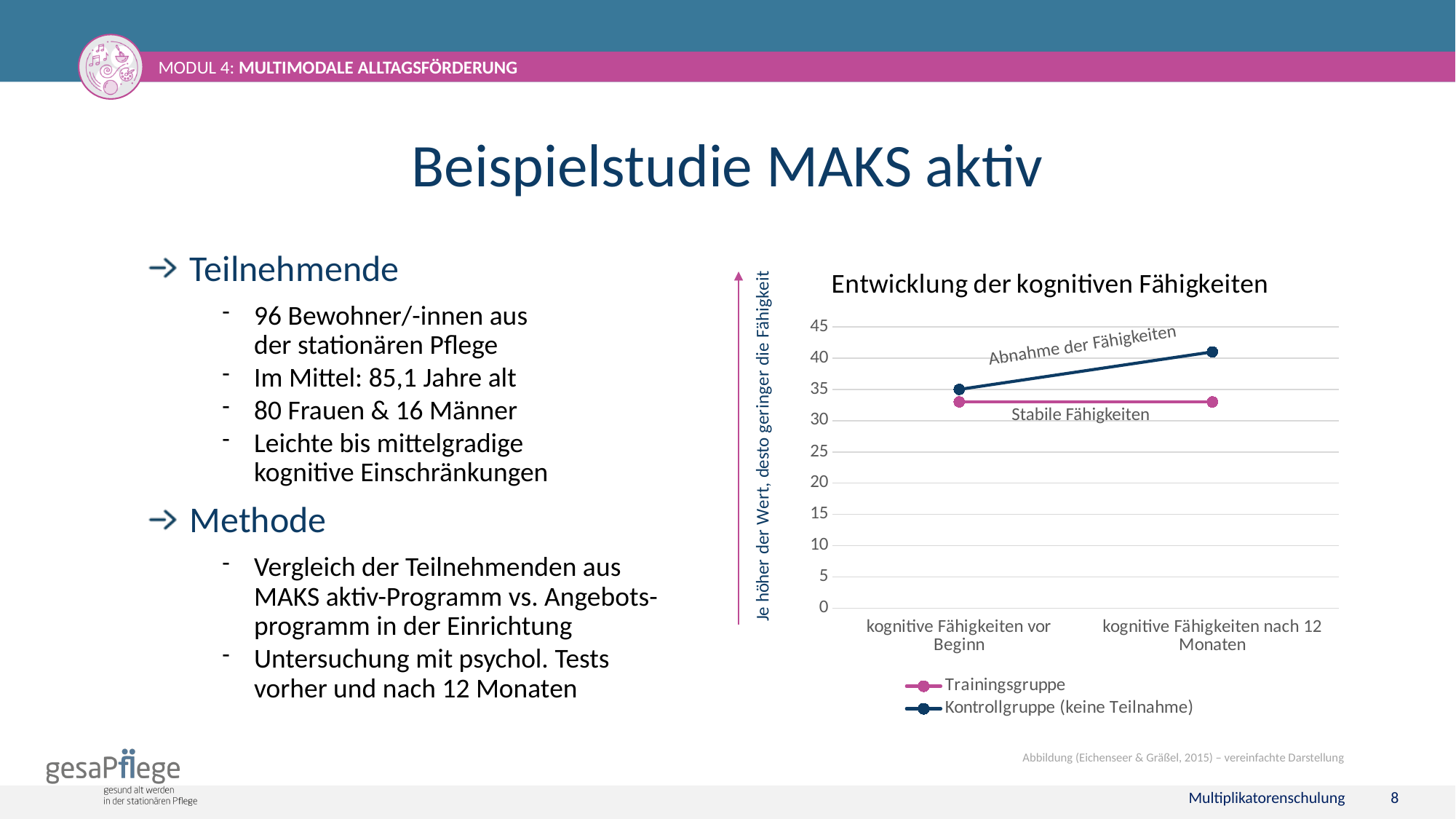

# Beispielstudie MAKS aktiv

### Chart: Entwicklung der kognitiven Fähigkeiten

| Category | Trainingsgruppe | Kontrollgruppe (keine Teilnahme) |
|---|---|---|
| kognitive Fähigkeiten vor Beginn | 33.0 | 35.0 |
| kognitive Fähigkeiten nach 12 Monaten | 33.0 | 41.0 |
Teilnehmende
96 Bewohner/-innen aus
der stationären Pflege
Im Mittel: 85,1 Jahre alt
80 Frauen & 16 Männer
Leichte bis mittelgradige
kognitive Einschränkungen
Methode
Vergleich der Teilnehmenden aus
MAKS aktiv-Programm vs. Angebots-programm in der Einrichtung
Untersuchung mit psychol. Tests
vorher und nach 12 Monaten

Abnahme der Fähigkeiten
Stabile Fähigkeiten
Abbildung (Eichenseer & Gräßel, 2015) – vereinfachte Darstellung
Multiplikatorenschulung
8